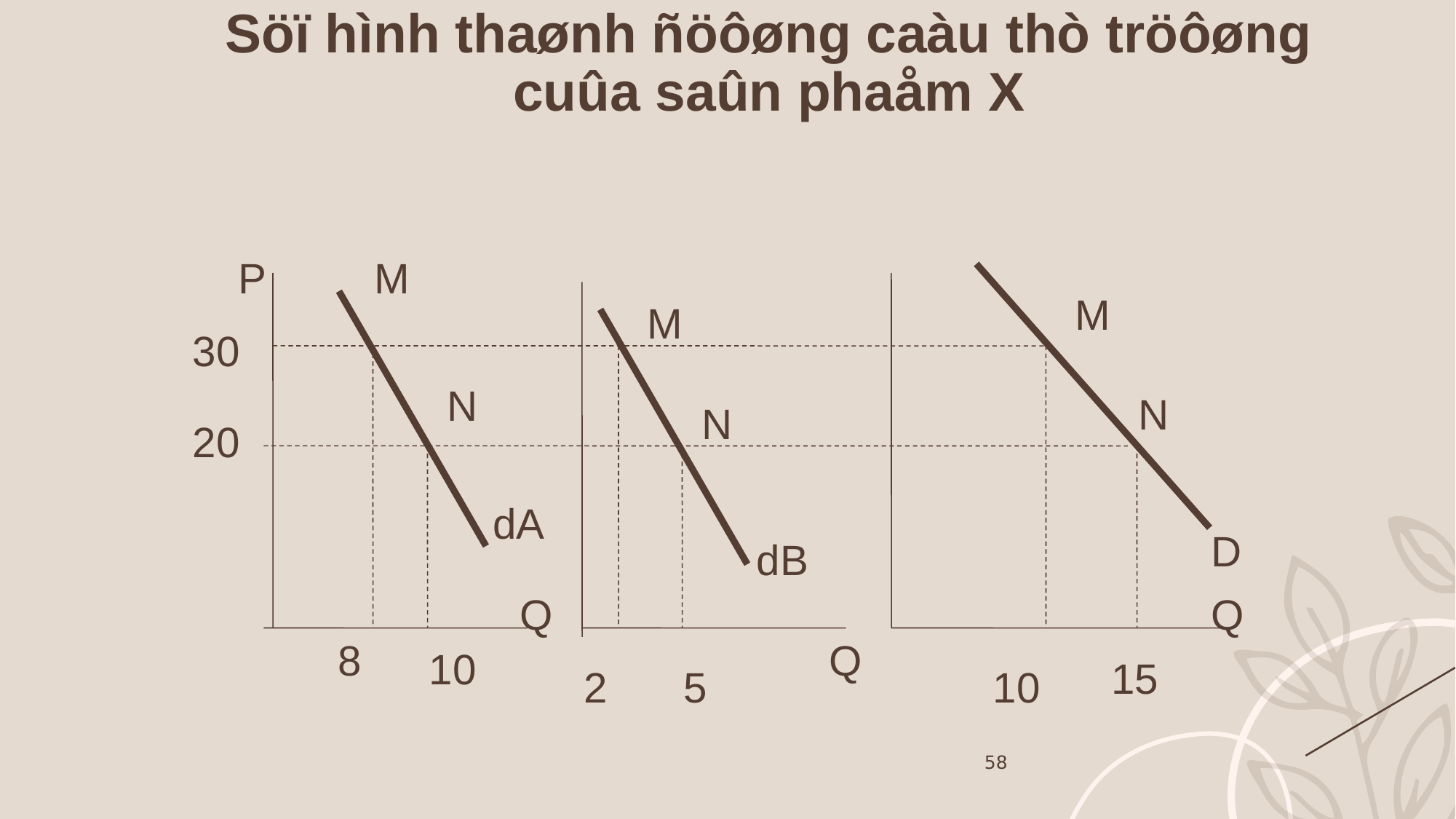

Söï hình thaønh ñöôøng caàu thò tröôøng cuûa saûn phaåm X
P
M

M

M

30

N
N
N
20

dA
D
dB
Q
Q

8
Q
10
15
2
5
10
58